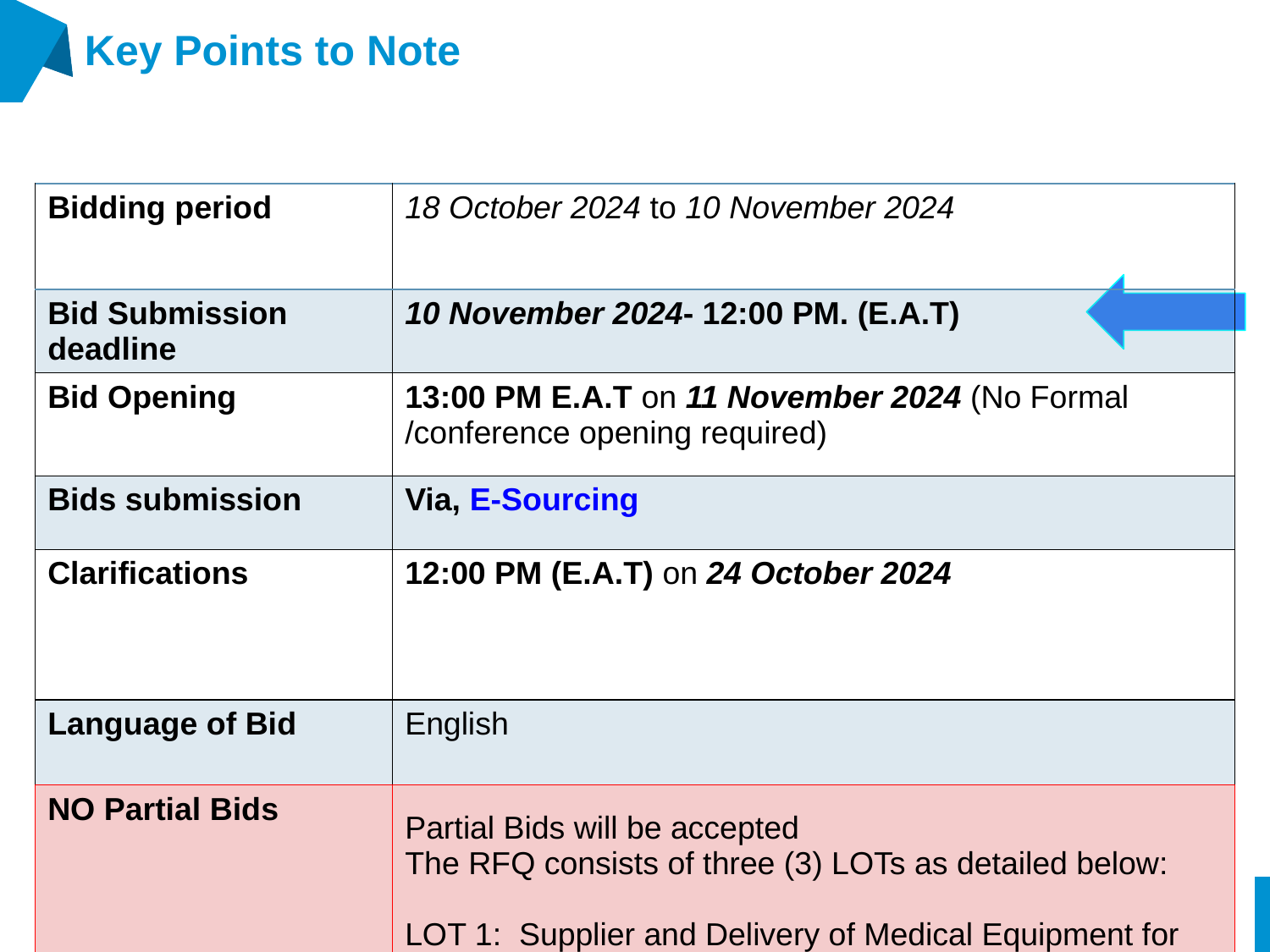

# Key Points to Note
| Bidding period | 18 October 2024 to 10 November 2024 |
| --- | --- |
| Bid Submission deadline | 10 November 2024- 12:00 PM. (E.A.T) |
| Bid Opening | 13:00 PM E.A.T on 11 November 2024 (No Formal /conference opening required) |
| Bids submission | Via, E-Sourcing |
| Clarifications | 12:00 PM (E.A.T) on 24 October 2024 |
| Language of Bid | English |
| NO Partial Bids | Partial Bids will be accepted The RFQ consists of three (3) LOTs as detailed below: LOT 1: Supplier and Delivery of Medical Equipment for Xoogga Hospital Mogadishu, Somalia LOT 2: Supplier and Delivery of Medical Equipment for Role 1 Buloburte, Somalia. LOT 3: Supplier and Delivery of Medical Equipment for Role 1 KM50, Somalia. Bidders may submit quotations for one or multiple lots. UNOPS reserves the right to award one or more lots to a single successful bidder. If a compliant bidder submits the lowest prices for all lots, UNOPS may consider awarding the remaining lots to the second lowest compliant bidders. |